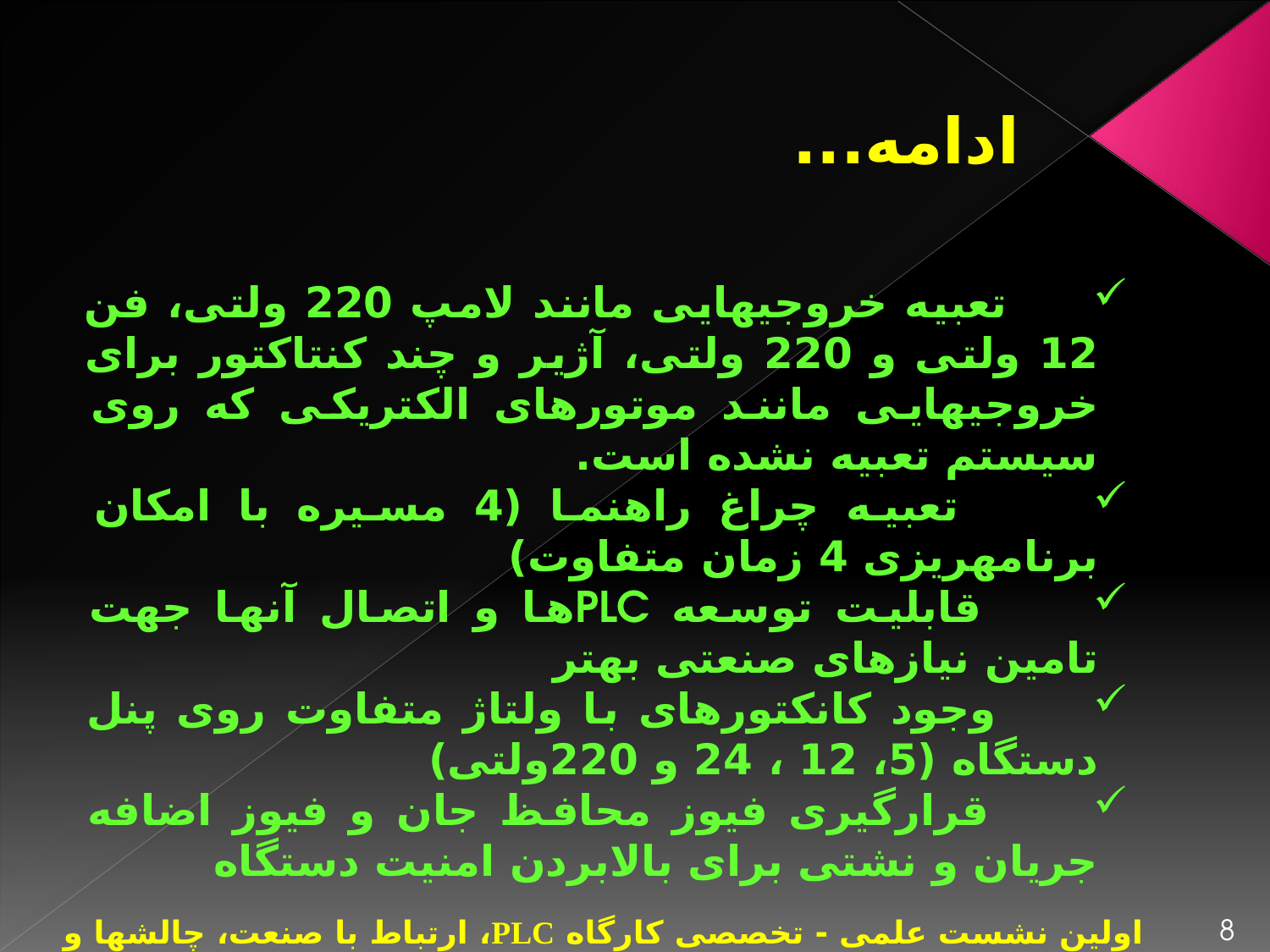

# ادامه...

     تعبیه خروجی‏هایی مانند لامپ 220 ولتی، فن 12 ولتی و 220 ولتی، آژیر و چند کنتاکتور برای خروجی‏هایی مانند موتورهای الکتریکی که روی سیستم تعبیه نشده است.
     تعبیه چراغ راهنما (4 مسیره با امکان برنامه‏ریزی 4 زمان متفاوت)
     قابلیت توسعه PLC‏ها و اتصال آن‏ها جهت تامین نیازهای صنعتی بهتر
     وجود کانکتورهای با ولتاژ متفاوت روی پنل دستگاه (5، 12 ، 24 و 220ولتی)
     قرارگیری فیوز محافظ جان و فیوز اضافه جریان و نشتی برای بالابردن امنیت دستگاه
8
اولین نشست علمی - تخصصی کارگاه PLC، ارتباط با صنعت، چالش‏ها و راهکارها – بهمن 93